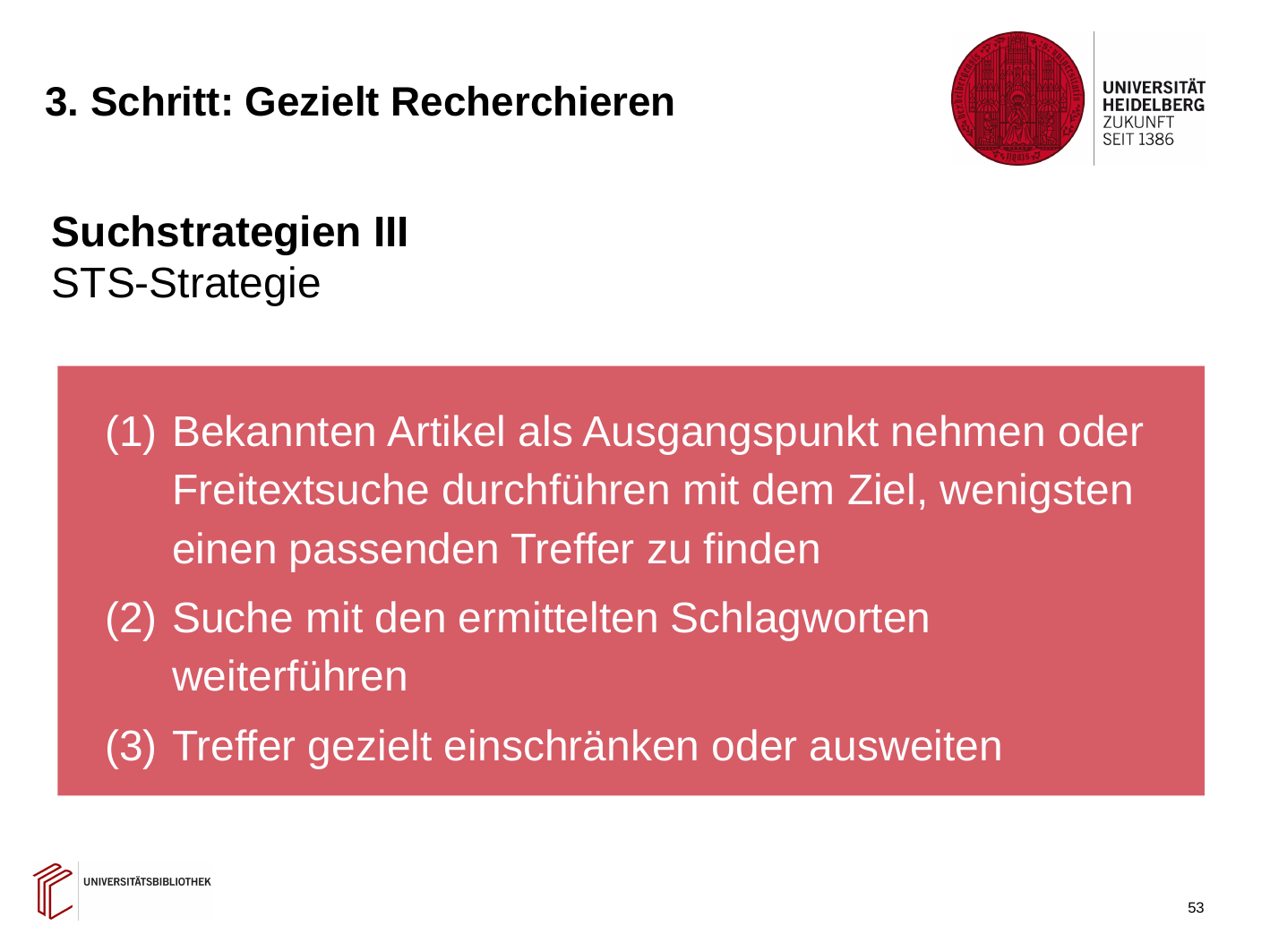

3. Schritt: Gezielt Recherchieren
Suchstrategien III
STS-Strategie
Bekannten Artikel als Ausgangspunkt nehmen oder Freitextsuche durchführen mit dem Ziel, wenigsten einen passenden Treffer zu finden
Suche mit den ermittelten Schlagworten weiterführen
Treffer gezielt einschränken oder ausweiten

53